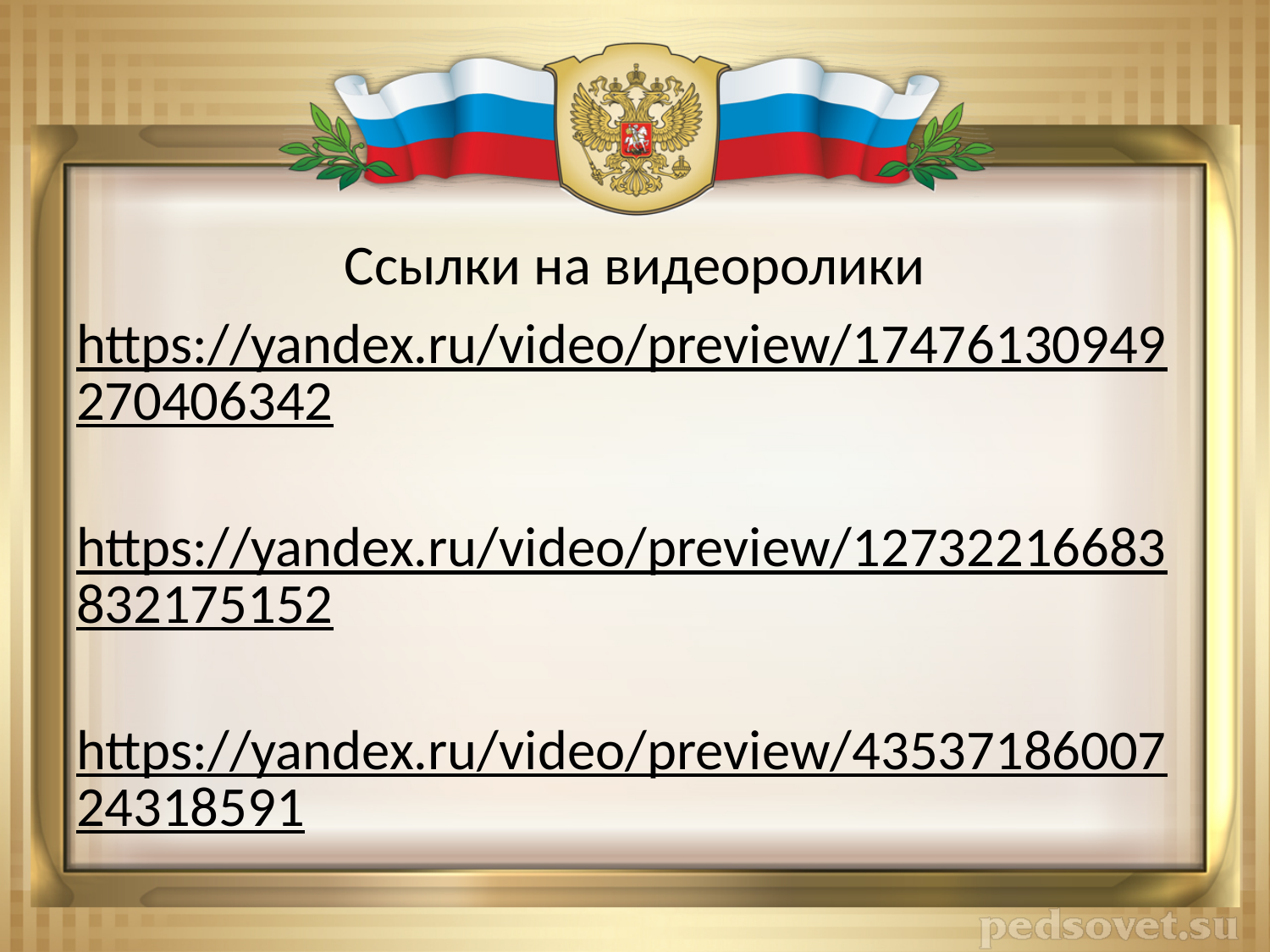

#
Ссылки на видеоролики
https://yandex.ru/video/preview/17476130949270406342
https://yandex.ru/video/preview/12732216683832175152
https://yandex.ru/video/preview/4353718600724318591